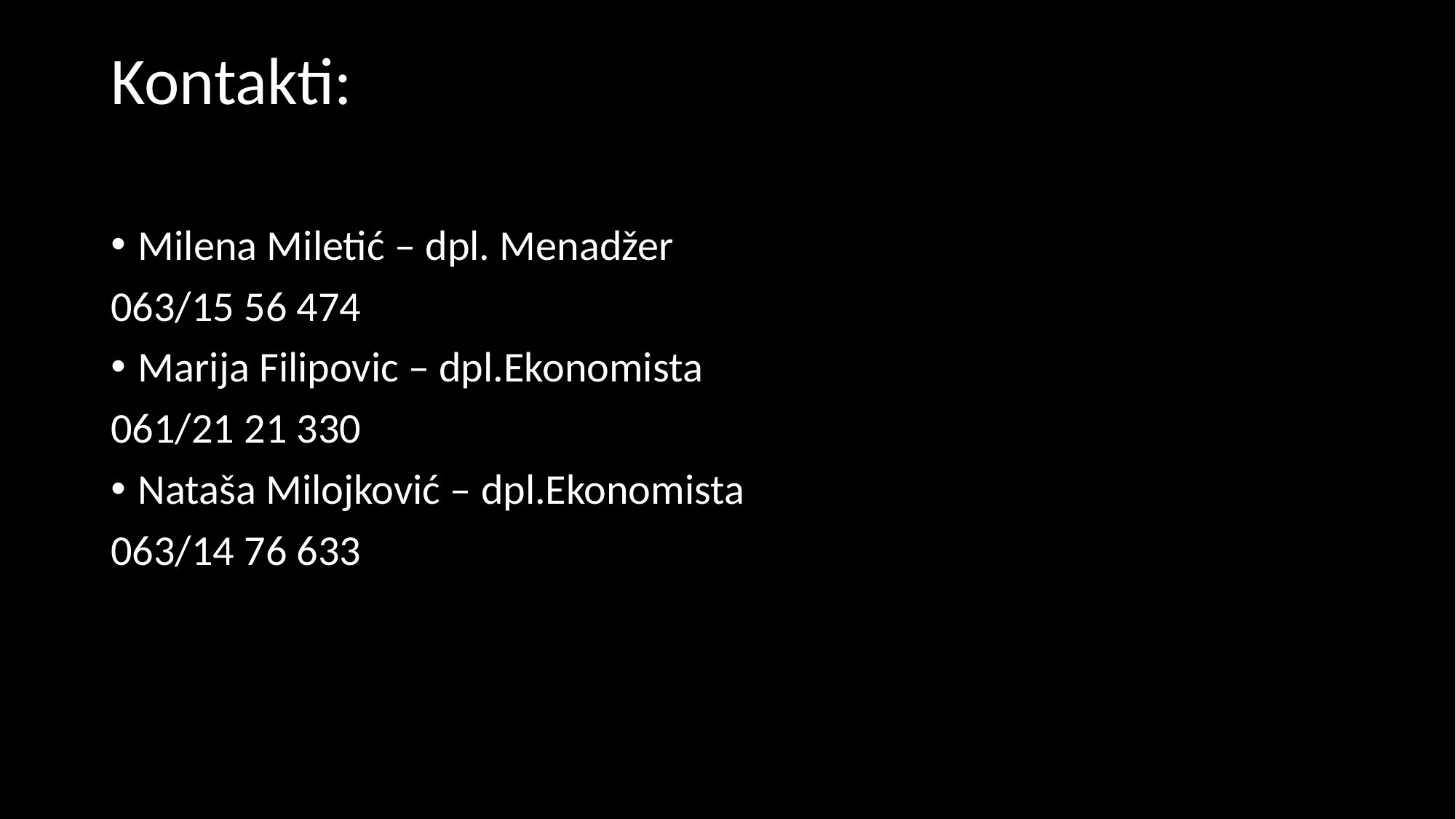

# Kontakti:
Milena Miletić – dpl. Menadžer
063/15 56 474
Marija Filipovic – dpl.Ekonomista
061/21 21 330
Nataša Milojković – dpl.Ekonomista
063/14 76 633